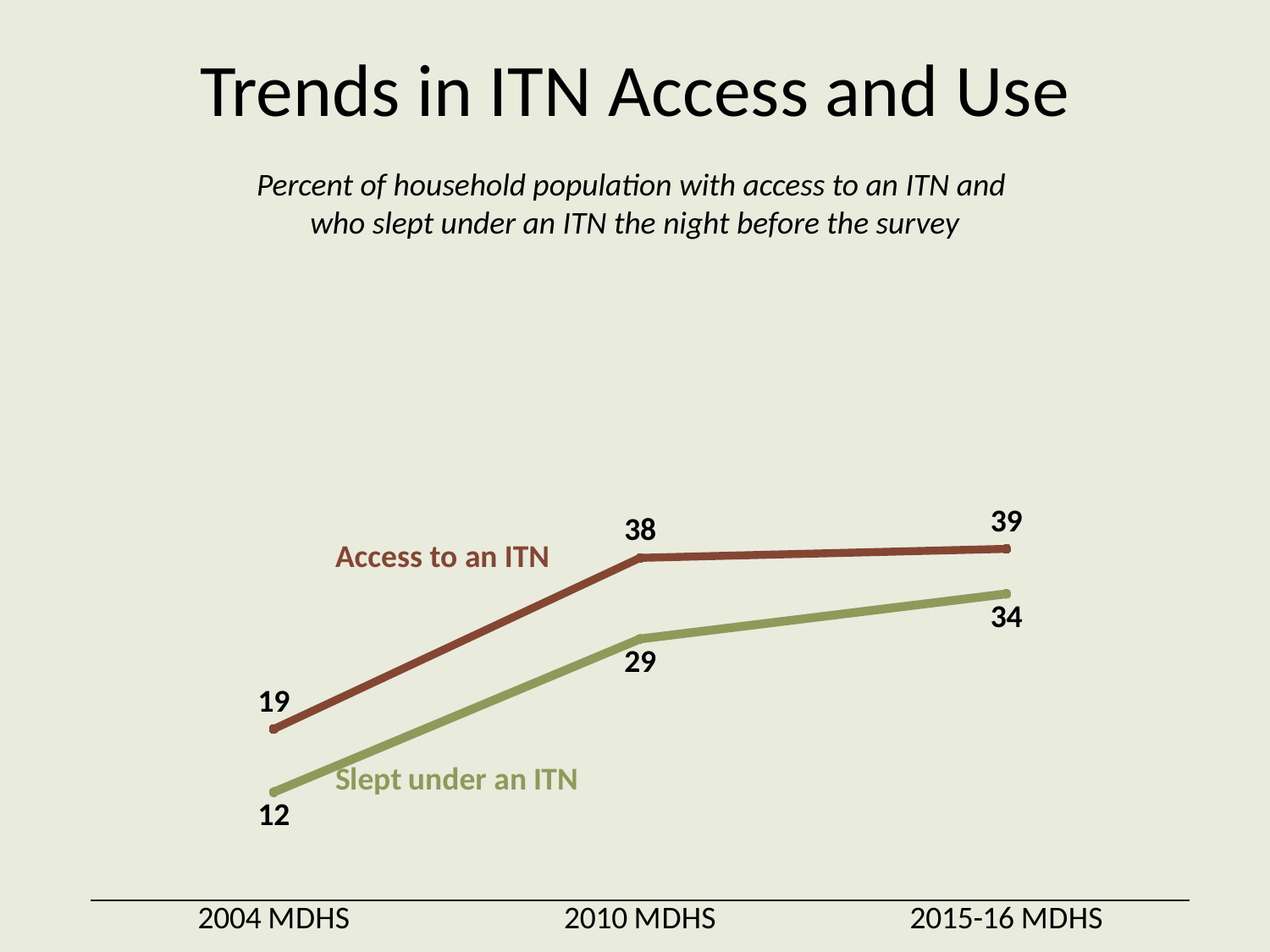

# Trends in ITN Access and Use
Percent of household population with access to an ITN and
who slept under an ITN the night before the survey

### Chart

| Category | access | use |
|---|---|---|
| 2004 MDHS | 19.0 | 12.0 |
| 2010 MDHS | 38.0 | 29.0 |
| 2015-16 MDHS | 39.0 | 34.0 |
Access to an ITN